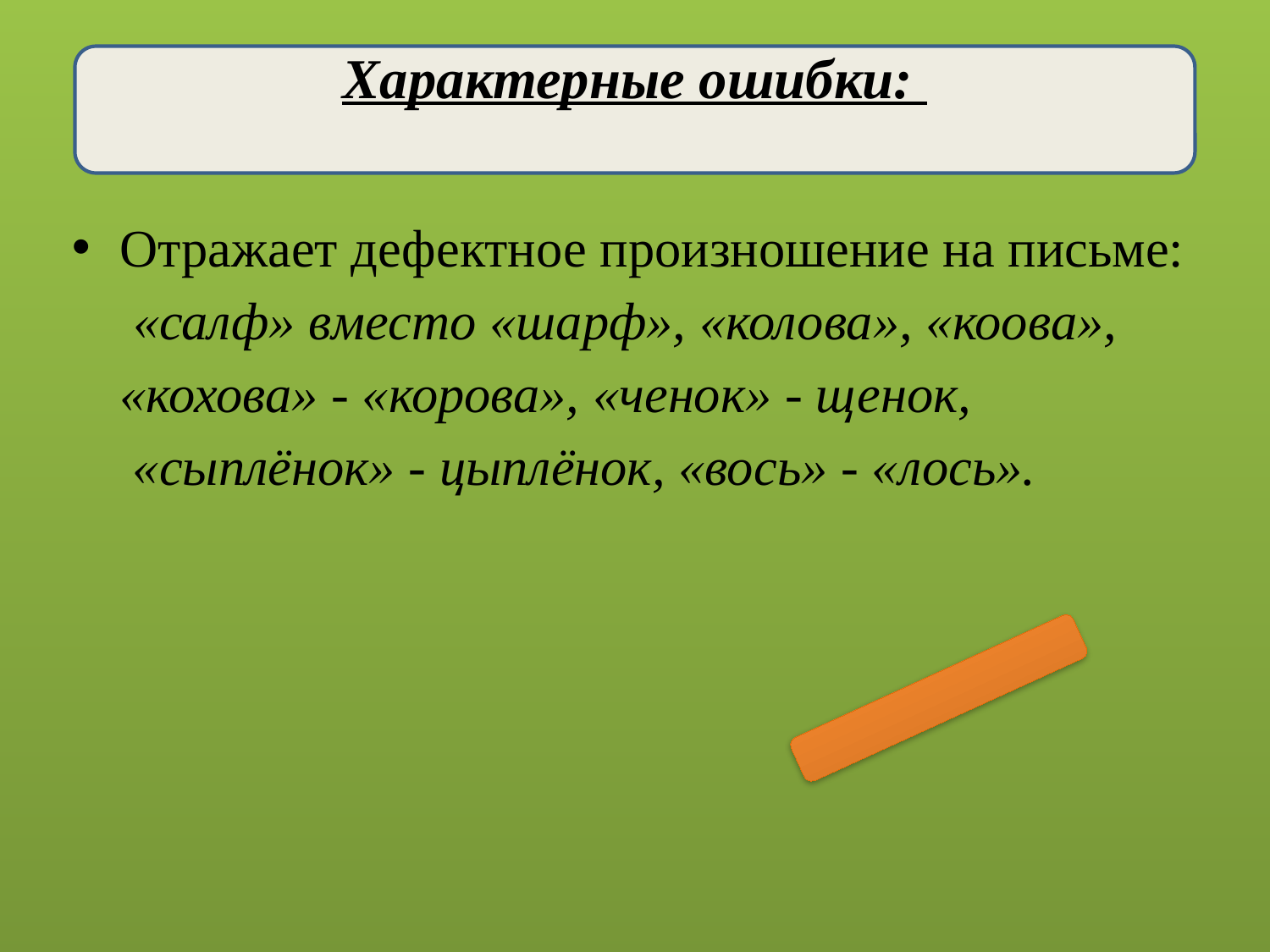

Характерные ошибки:
Отражает дефектное произношение на письме:  «салф» вместо «шарф», «колова», «коова», «кохова» - «корова», «ченок» - щенок,  «сыплёнок» - цыплёнок, «вось» - «лось».